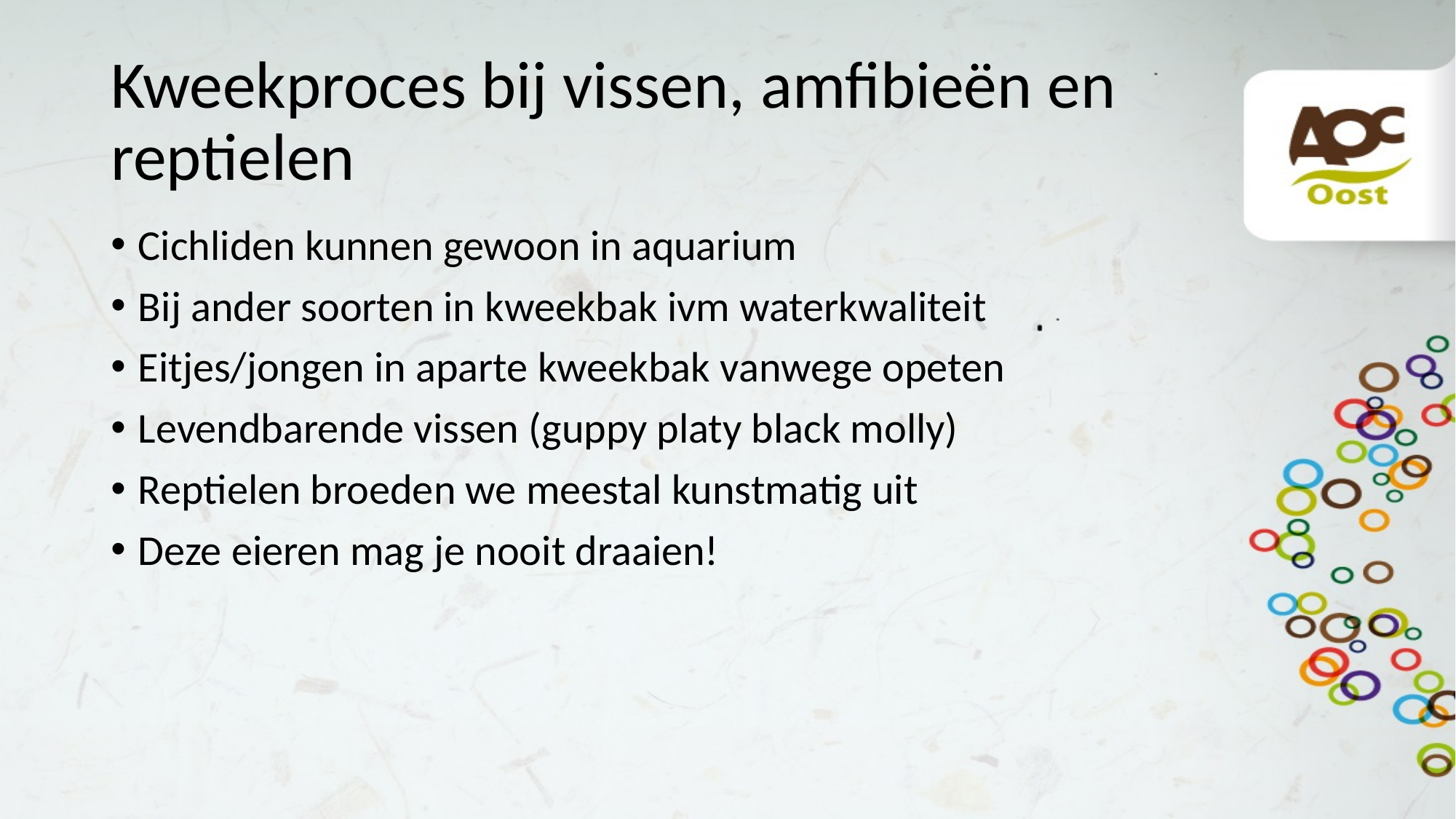

# Kweekproces bij vissen, amfibieën en reptielen
Cichliden kunnen gewoon in aquarium
Bij ander soorten in kweekbak ivm waterkwaliteit
Eitjes/jongen in aparte kweekbak vanwege opeten
Levendbarende vissen (guppy platy black molly)
Reptielen broeden we meestal kunstmatig uit
Deze eieren mag je nooit draaien!